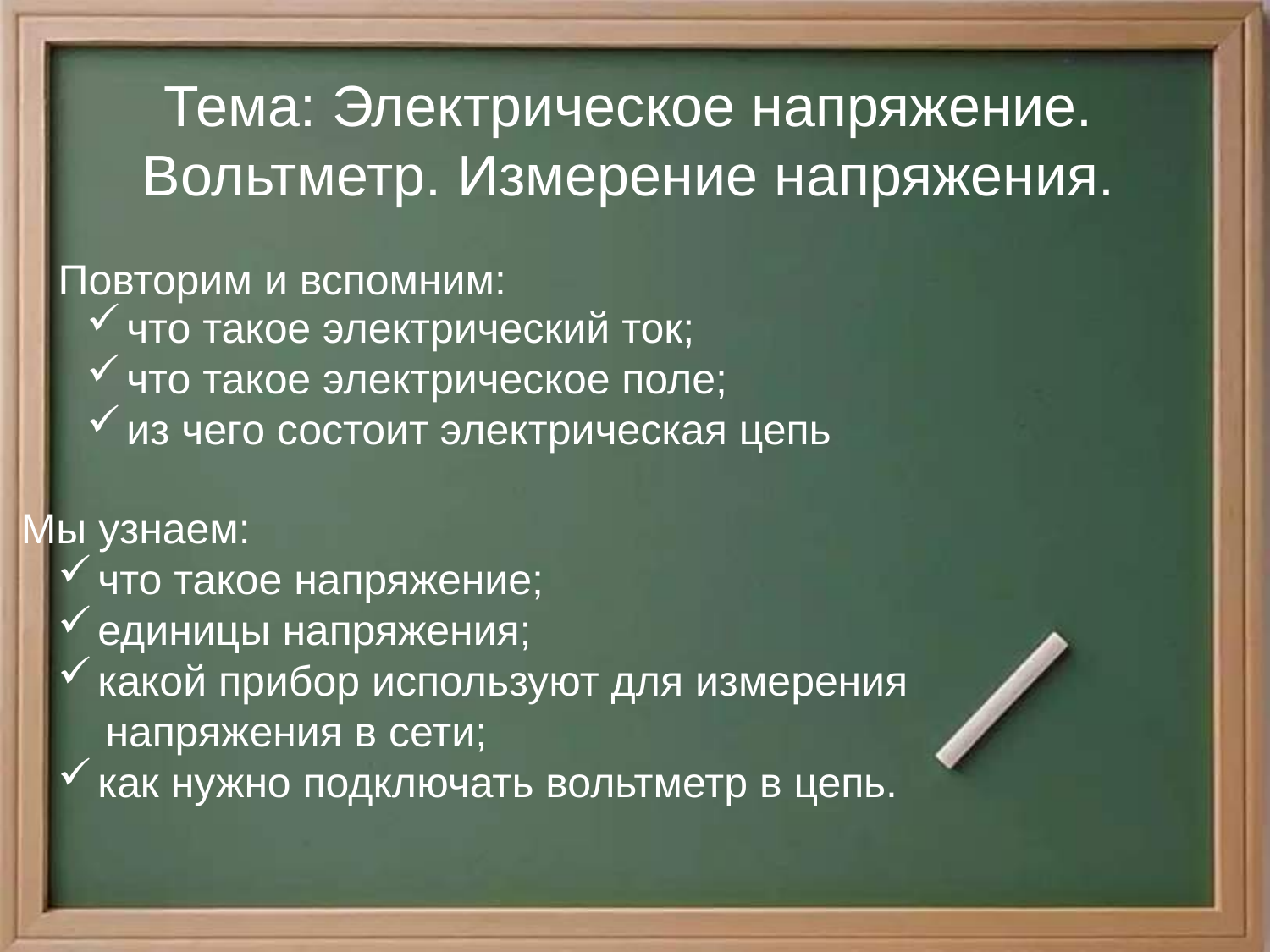

# Тема: Электрическое напряжение. Вольтметр. Измерение напряжения.
Повторим и вспомним:
что такое электрический ток;
что такое электрическое поле;
из чего состоит электрическая цепь

Мы узнаем:
что такое напряжение;
единицы напряжения;
какой прибор используют для измерения
    напряжения в сети;
как нужно подключать вольтметр в цепь.